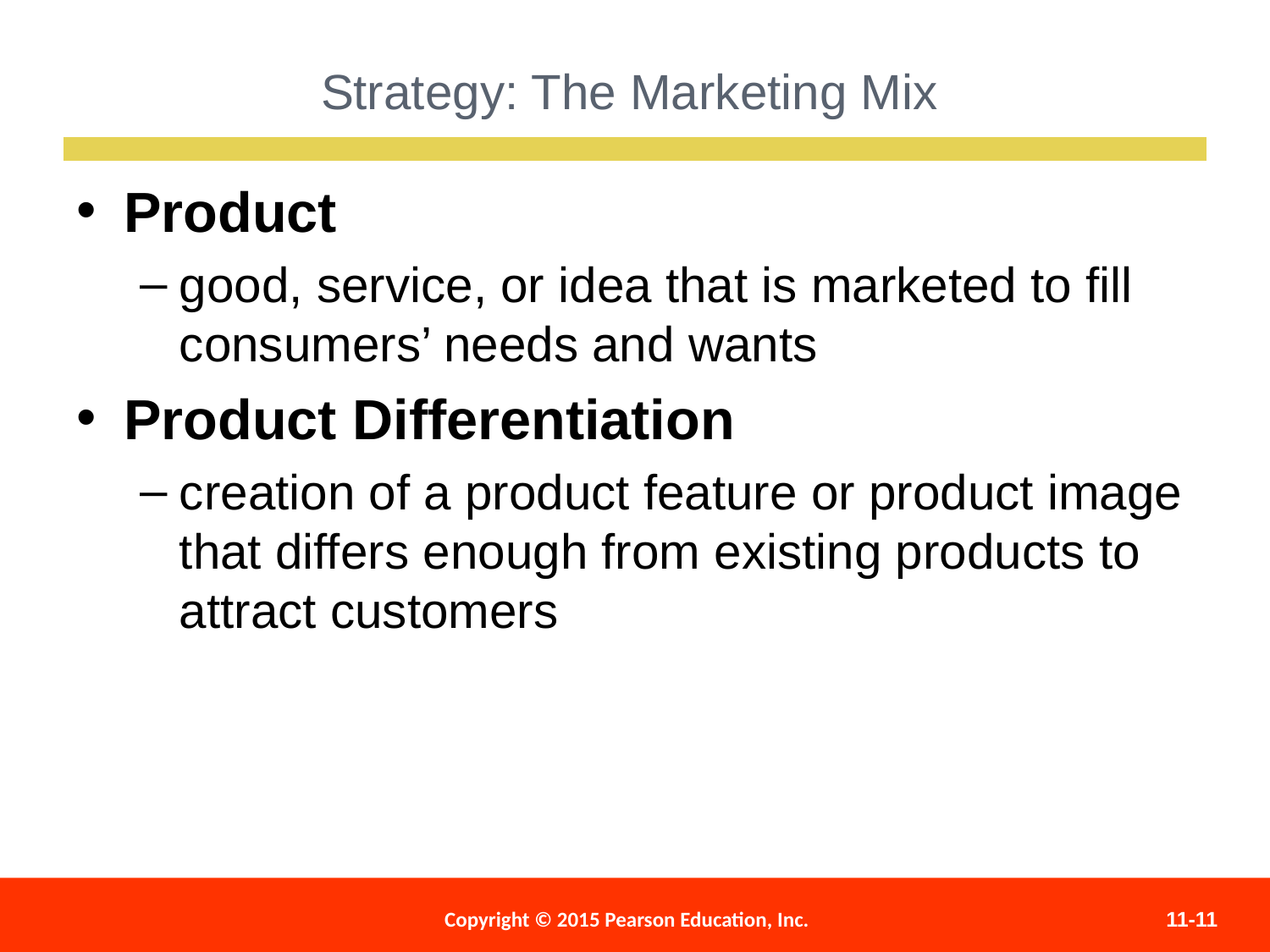

Strategy: The Marketing Mix
Product
good, service, or idea that is marketed to fill consumers’ needs and wants
Product Differentiation
creation of a product feature or product image that differs enough from existing products to attract customers